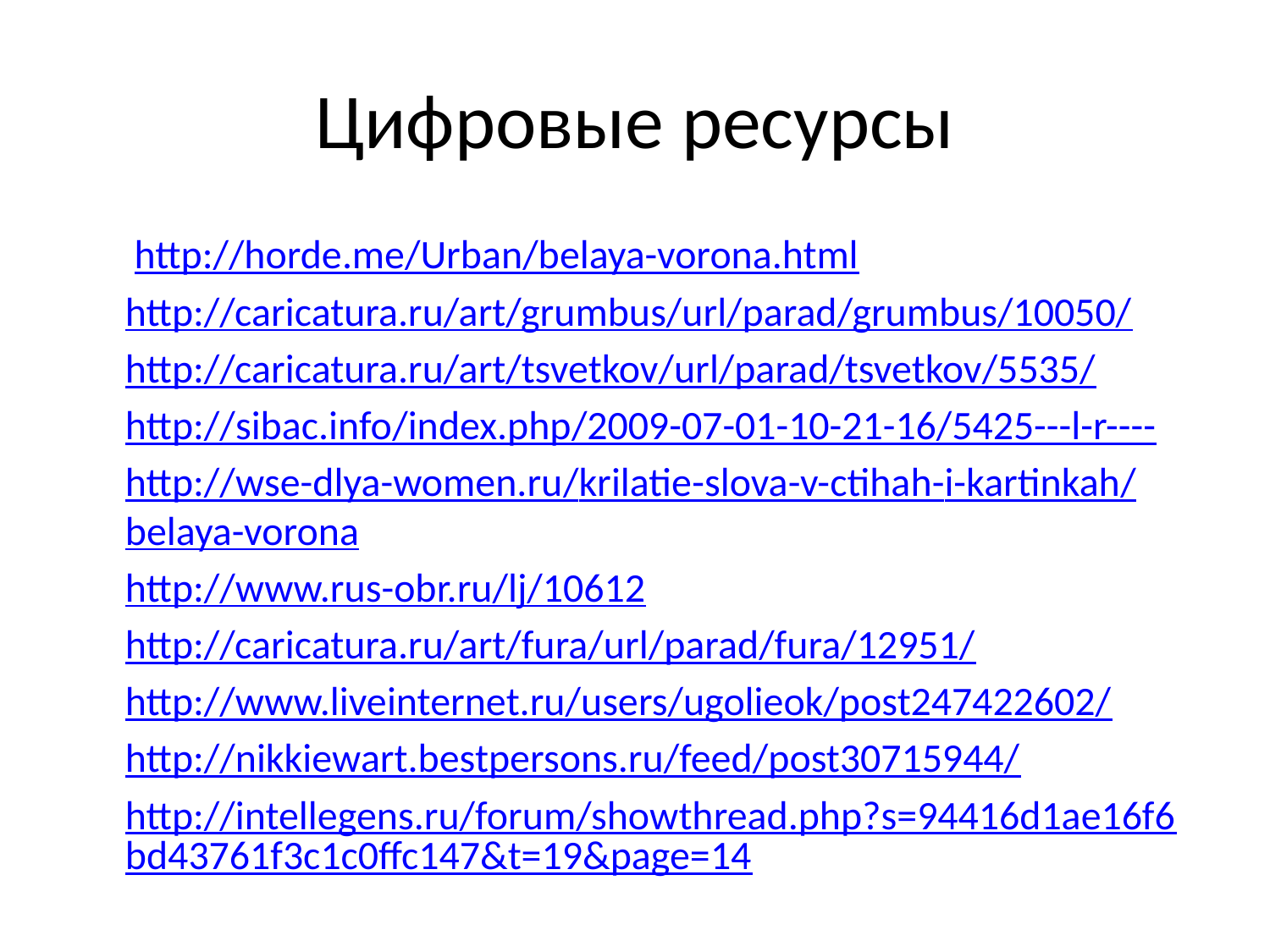

# Цифровые ресурсы
 http://horde.me/Urban/belaya-vorona.html
http://caricatura.ru/art/grumbus/url/parad/grumbus/10050/
http://caricatura.ru/art/tsvetkov/url/parad/tsvetkov/5535/
http://sibac.info/index.php/2009-07-01-10-21-16/5425---l-r----
http://wse-dlya-women.ru/krilatie-slova-v-ctihah-i-kartinkah/belaya-vorona
http://www.rus-obr.ru/lj/10612
http://caricatura.ru/art/fura/url/parad/fura/12951/
http://www.liveinternet.ru/users/ugolieok/post247422602/
http://nikkiewart.bestpersons.ru/feed/post30715944/
http://intellegens.ru/forum/showthread.php?s=94416d1ae16f6bd43761f3c1c0ffc147&t=19&page=14